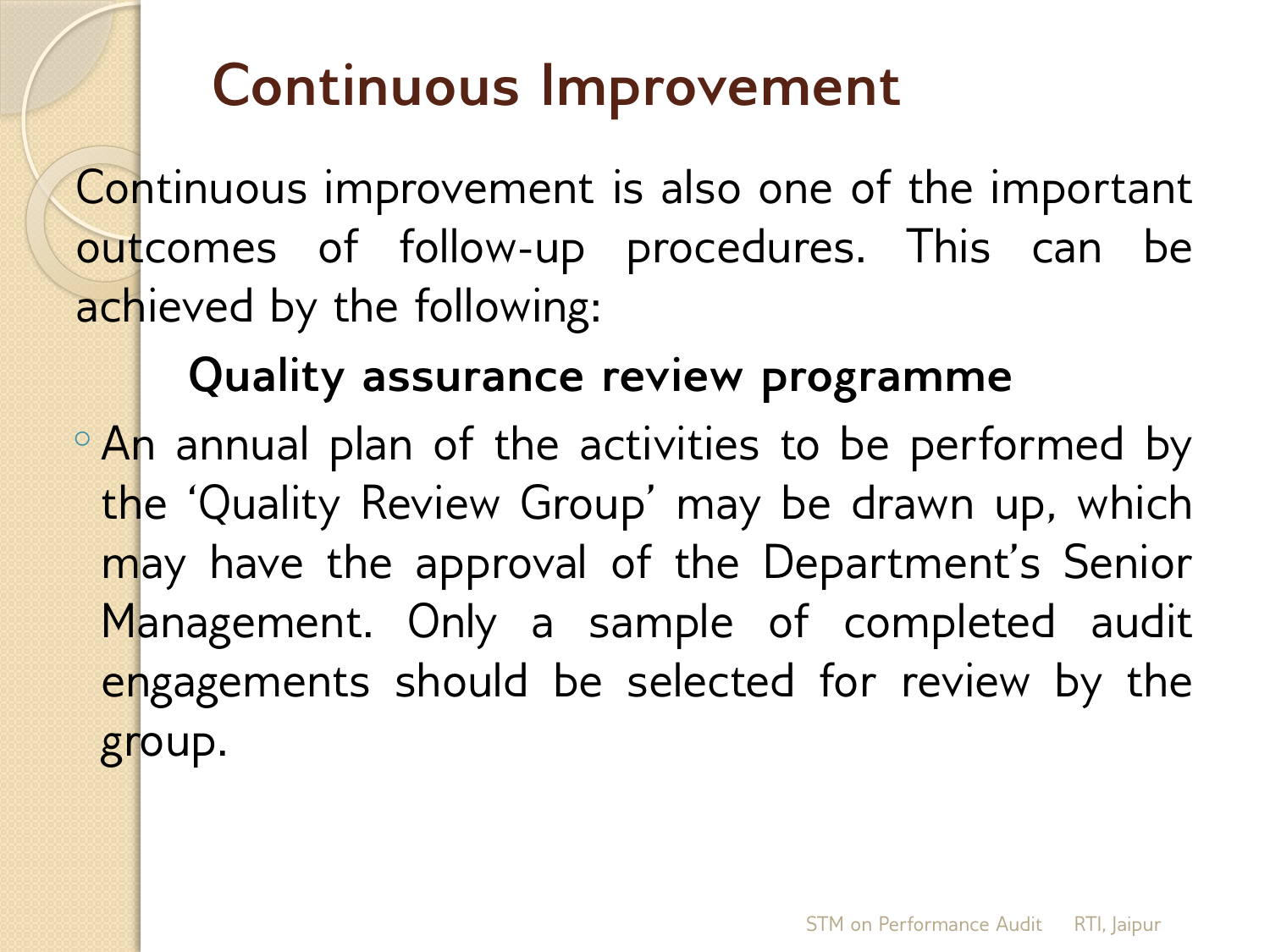

# Continuous Improvement
Continuous improvement is also one of the important outcomes of follow-up procedures. This can be achieved by the following:
Quality assurance review programme
An annual plan of the activities to be performed by the ‘Quality Review Group’ may be drawn up, which may have the approval of the Department’s Senior Management. Only a sample of completed audit engagements should be selected for review by the group.
STM on Performance Audit     RTI, Jaipur